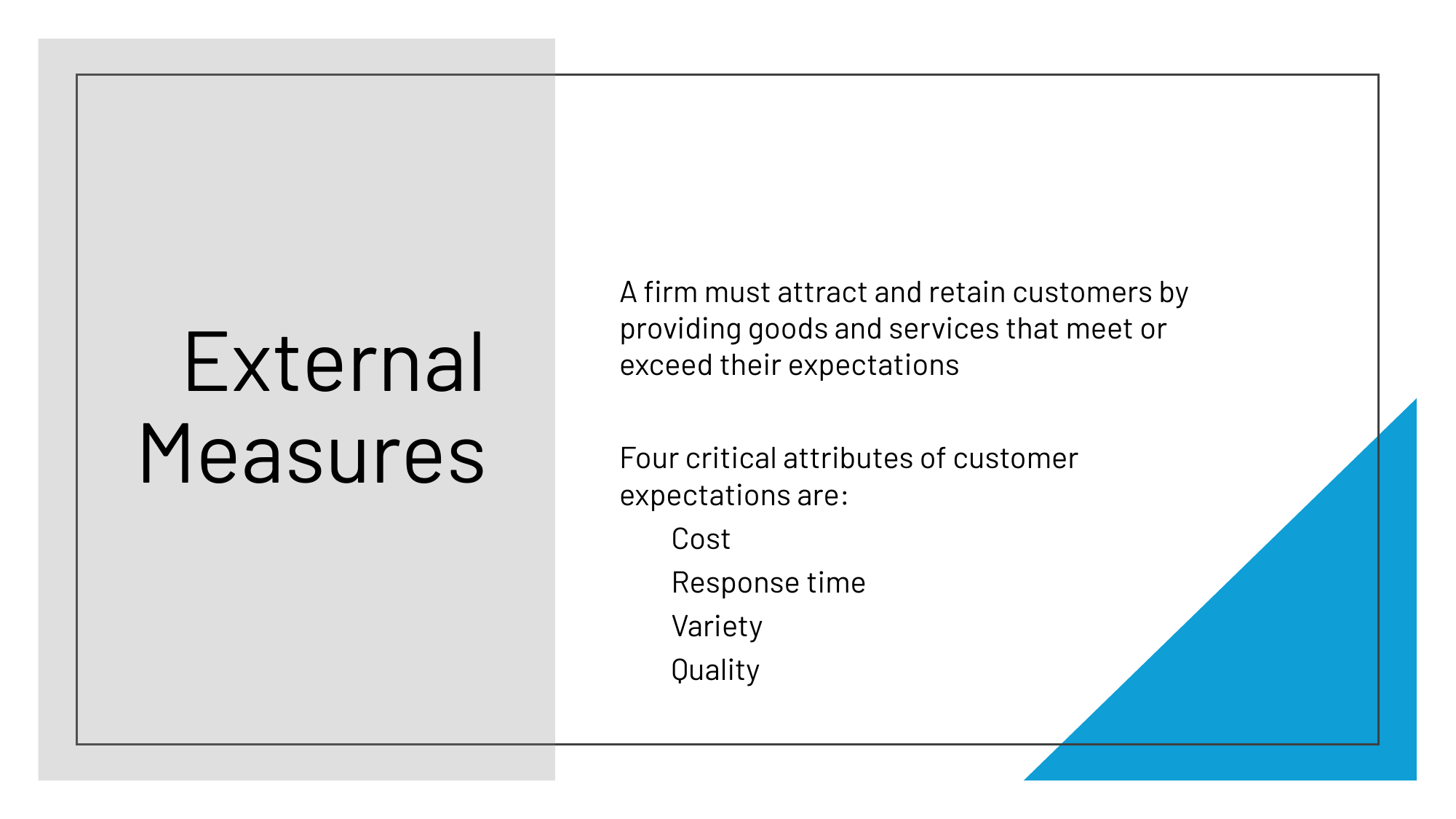

# External Measures
A firm must attract and retain customers by providing goods and services that meet or exceed their expectations

Four critical attributes of customer expectations are:
Cost
Response time
Variety
Quality